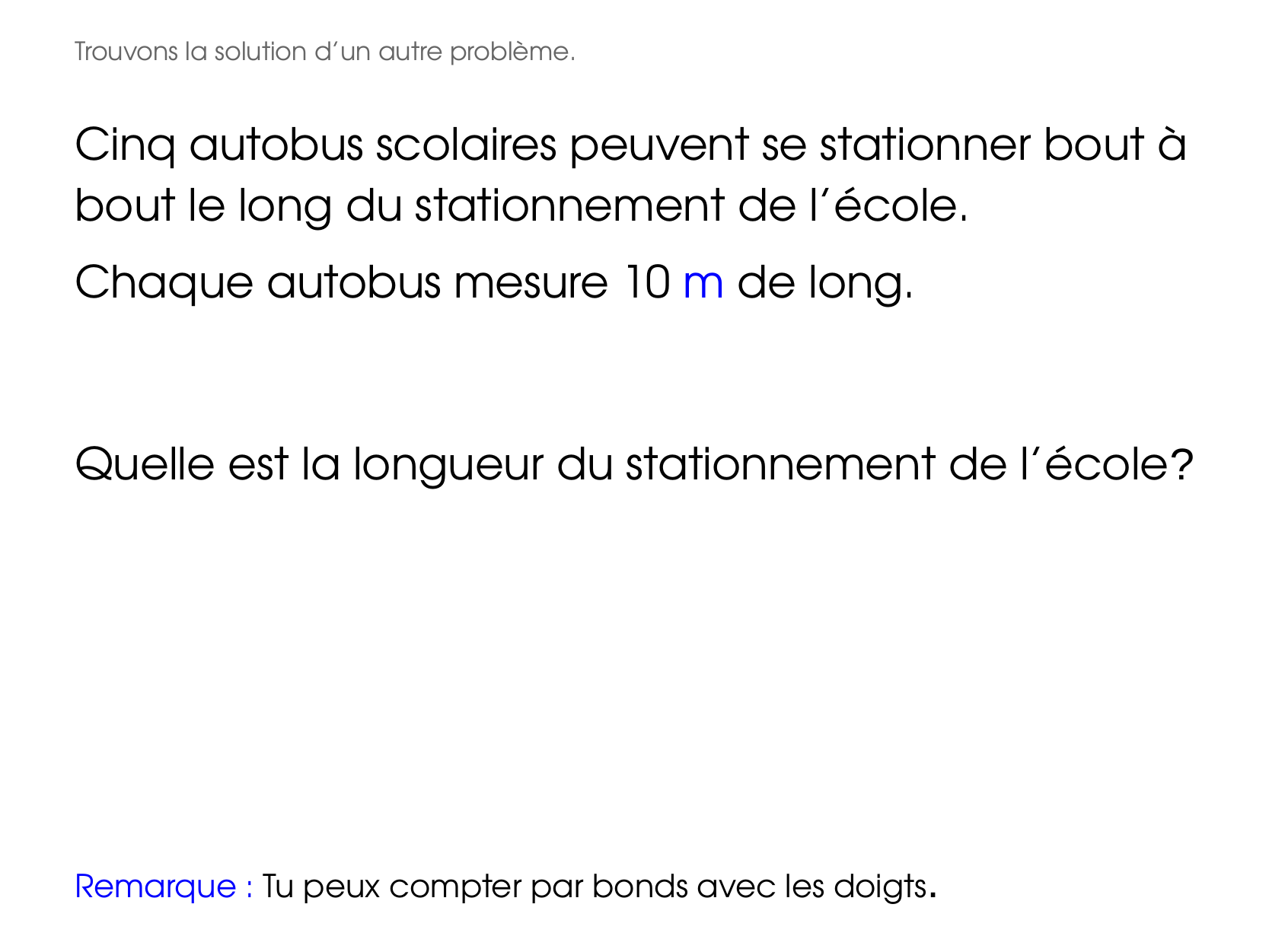

Trouvons la solution d’un autre problème.
Cinq autobus scolaires peuvent se stationner bout à bout le long du stationnement de l’école.
Chaque autobus mesure 10 m de long.
Quelle est la longueur du stationnement de l’école?
Remarque : Tu peux compter par bonds avec les doigts.